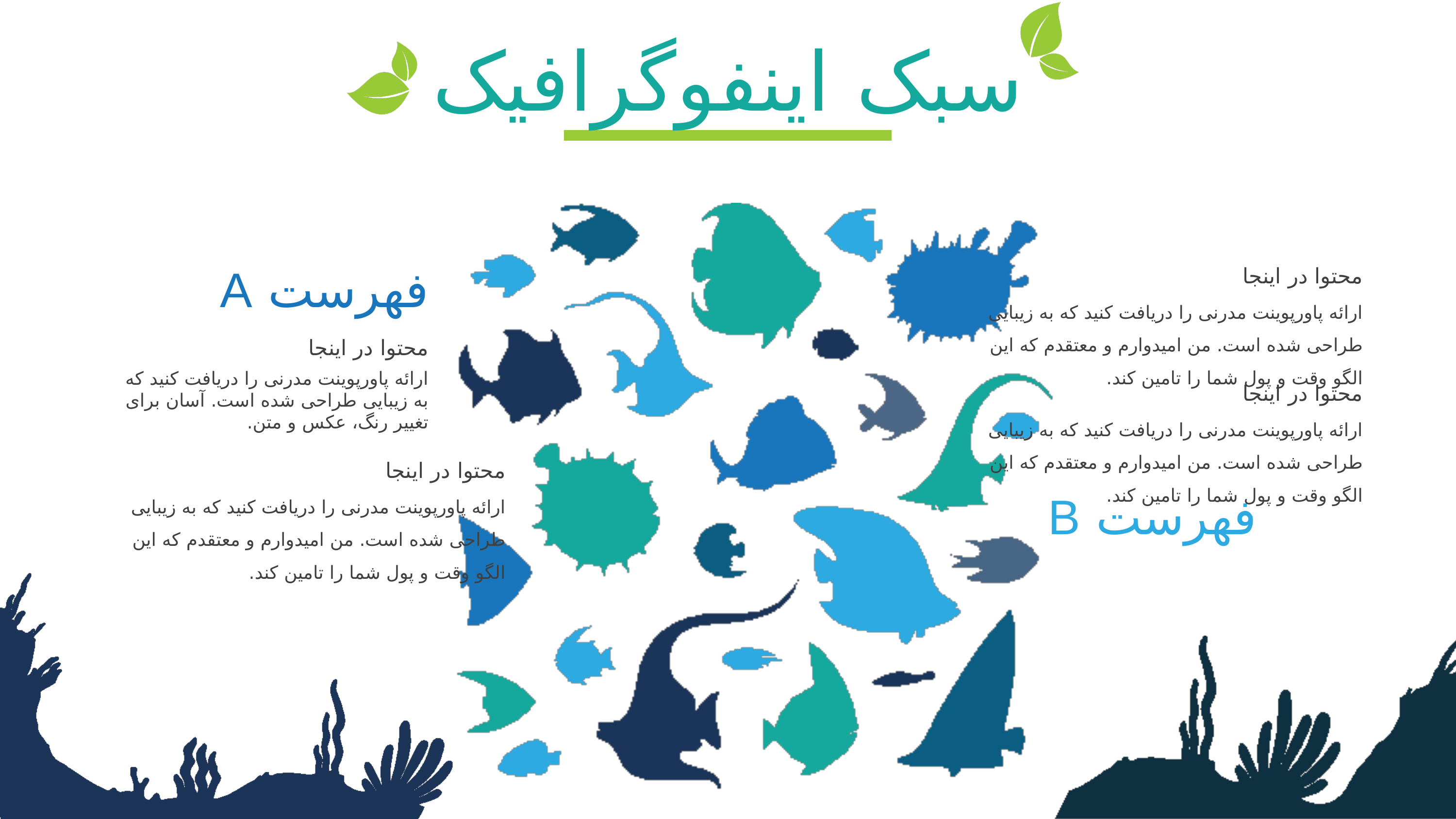

سبک اینفوگرافیک

فهرست A
محتوا در اینجا
ارائه پاورپوینت مدرنی را دریافت کنید که به زیبایی طراحی شده است. من امیدوارم و معتقدم که این الگو وقت و پول شما را تامین کند.
محتوا در اینجا
ارائه پاورپوینت مدرنی را دریافت کنید که به زیبایی طراحی شده است. آسان برای تغییر رنگ، عکس و متن.
محتوا در اینجا
ارائه پاورپوینت مدرنی را دریافت کنید که به زیبایی طراحی شده است. من امیدوارم و معتقدم که این الگو وقت و پول شما را تامین کند.
محتوا در اینجا
ارائه پاورپوینت مدرنی را دریافت کنید که به زیبایی طراحی شده است. من امیدوارم و معتقدم که این الگو وقت و پول شما را تامین کند.
فهرست B